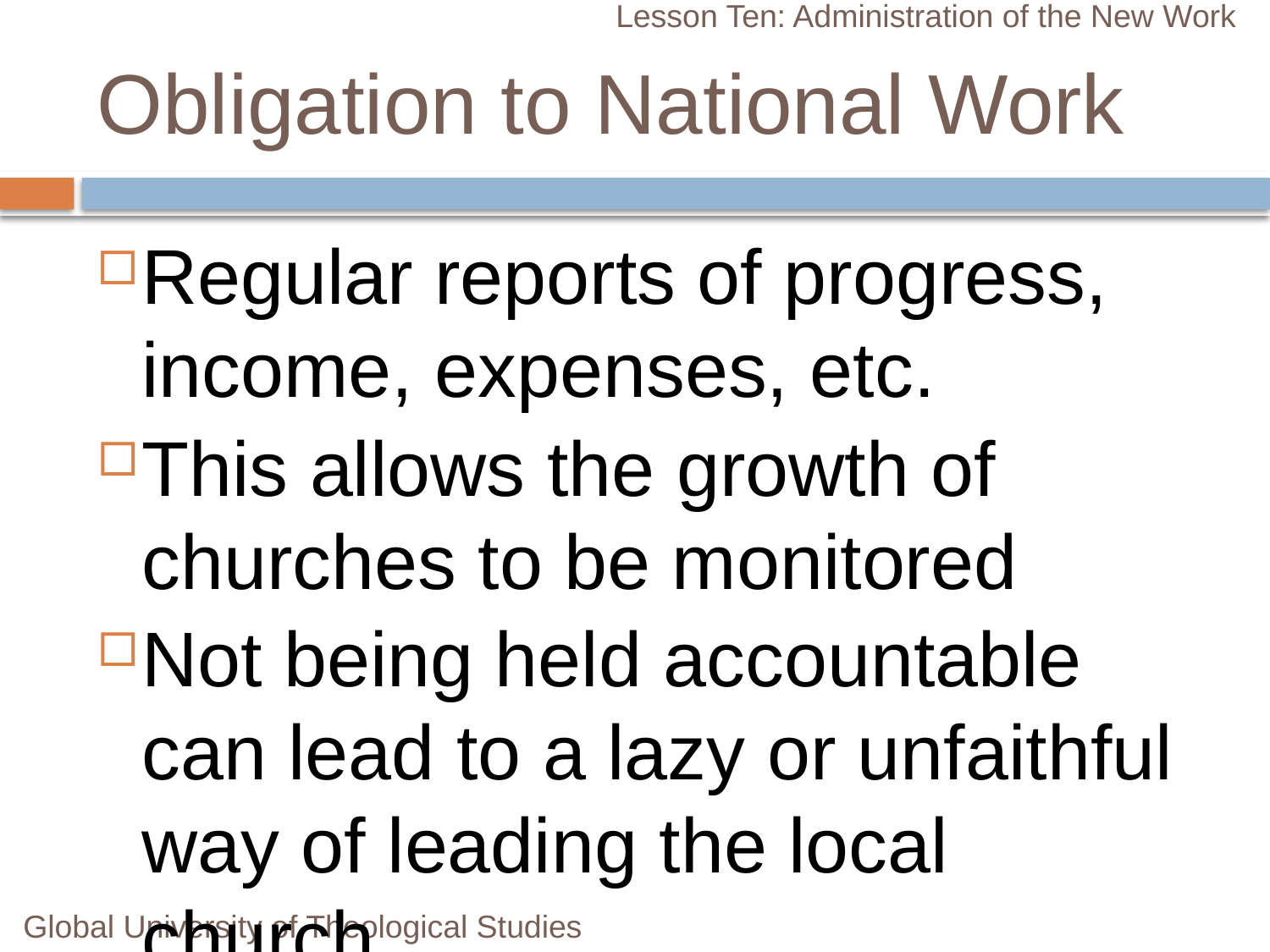

Lesson Ten: Administration of the New Work
# Obligation to National Work
Regular reports of progress, income, expenses, etc.
This allows the growth of churches to be monitored
Not being held accountable can lead to a lazy or unfaithful way of leading the local church
Global University of Theological Studies